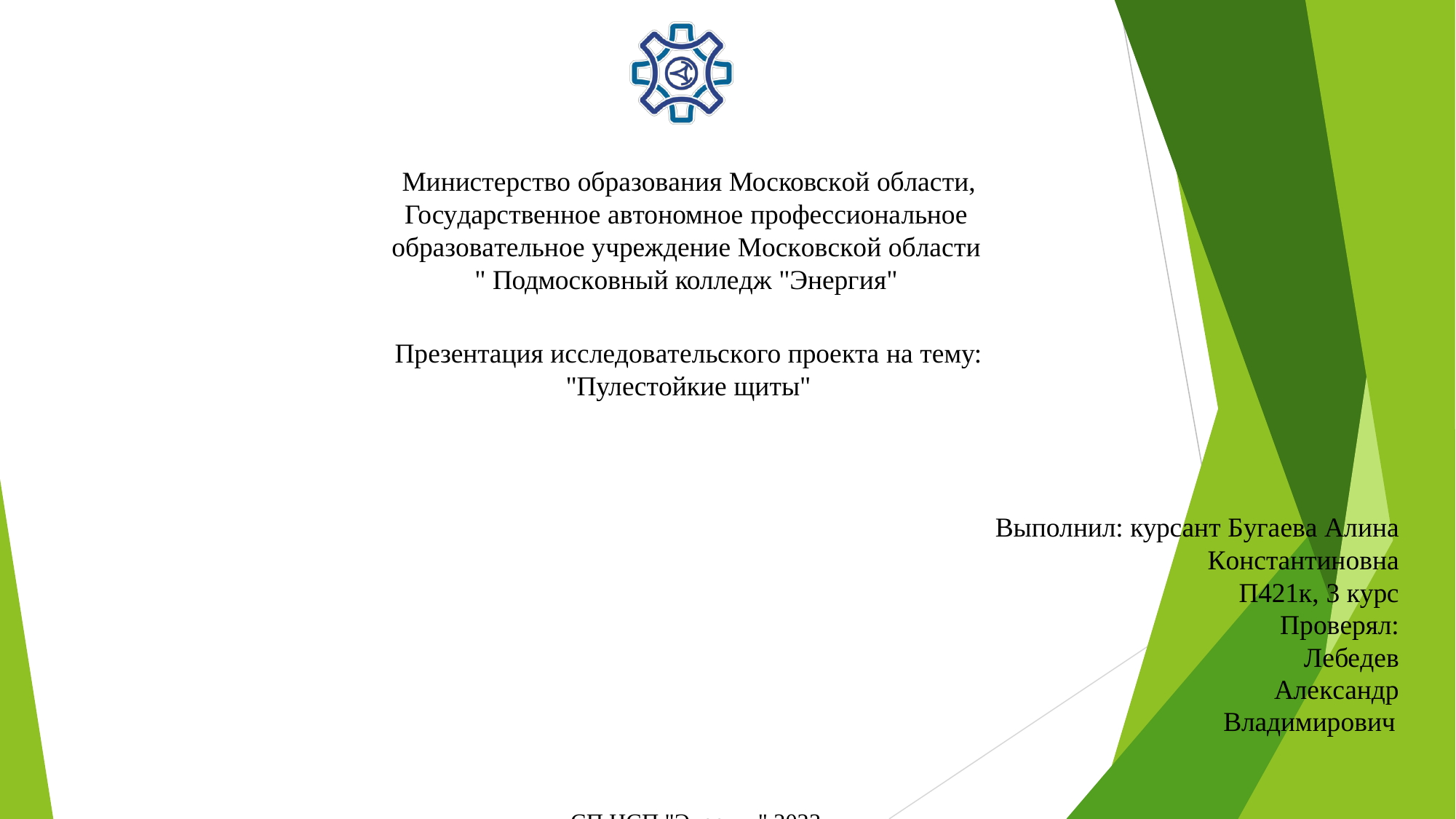

Министерство образования Московской области, Государственное автономное профессиональное образовательное учреждение Московской области " Подмосковный колледж "Энергия"
Презентация исследовательского проекта на тему: "Пулестойкие щиты"
Выполнил: курсант Бугаева Алина
Константиновна П421к, 3 курс
Проверял: Лебедев Александр
Владимирович

СП ЦСП "Энергия" 2023г